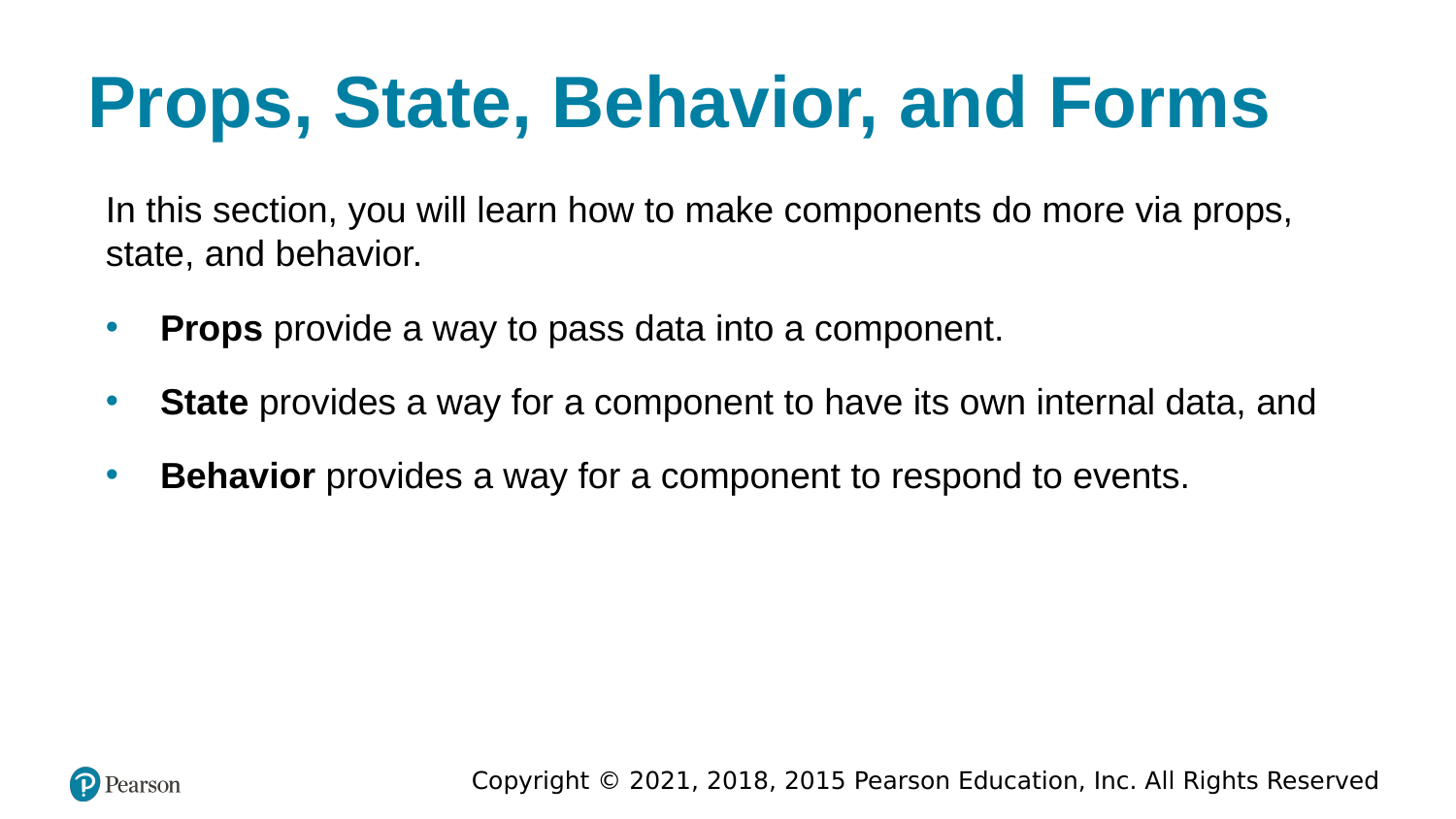

# Props, State, Behavior, and Forms
In this section, you will learn how to make components do more via props, state, and behavior.
Props provide a way to pass data into a component.
State provides a way for a component to have its own internal data, and
Behavior provides a way for a component to respond to events.